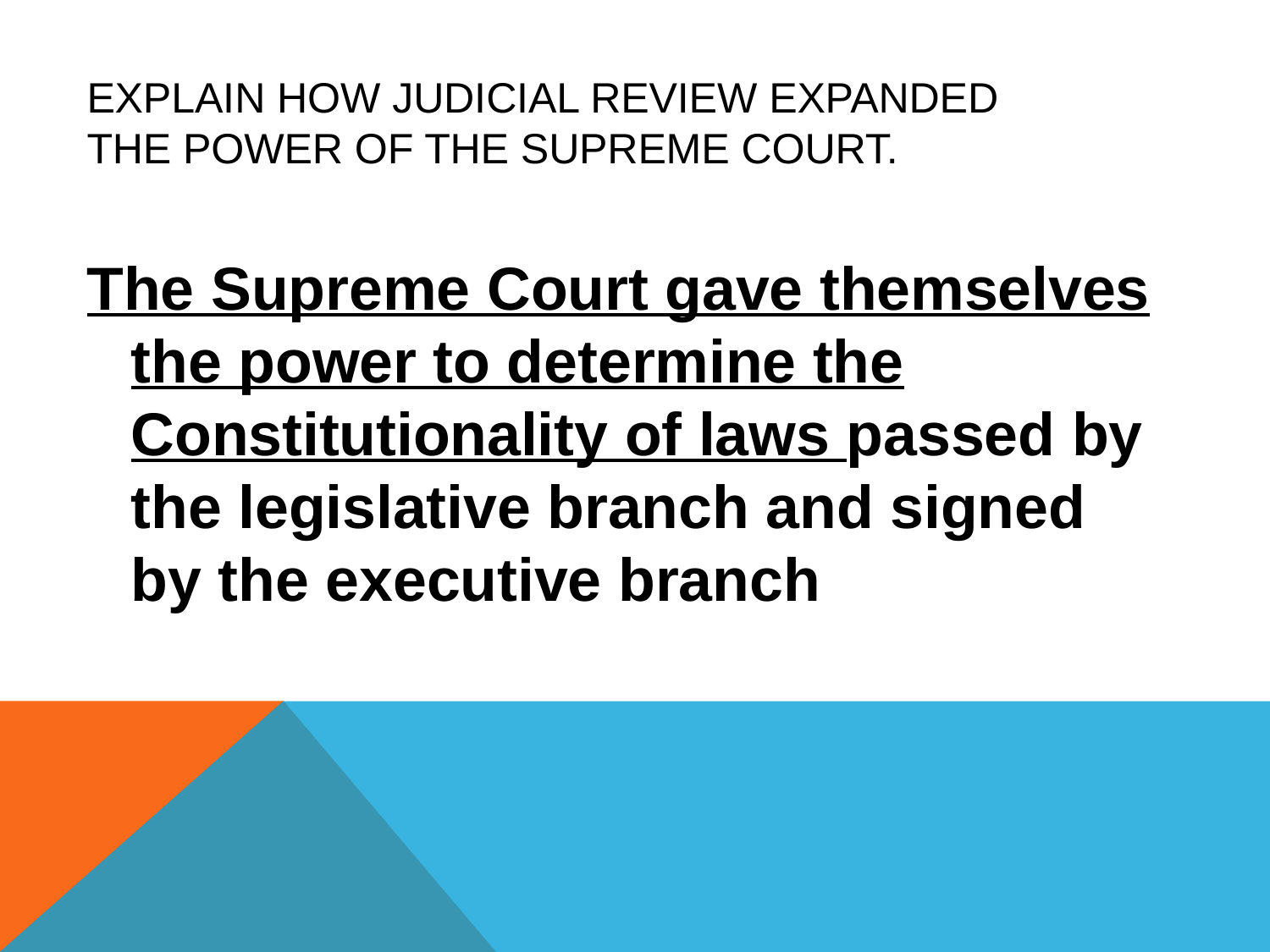

# Explain how Judicial Review expanded the power of the Supreme Court.
The Supreme Court gave themselves the power to determine the Constitutionality of laws passed by the legislative branch and signed by the executive branch